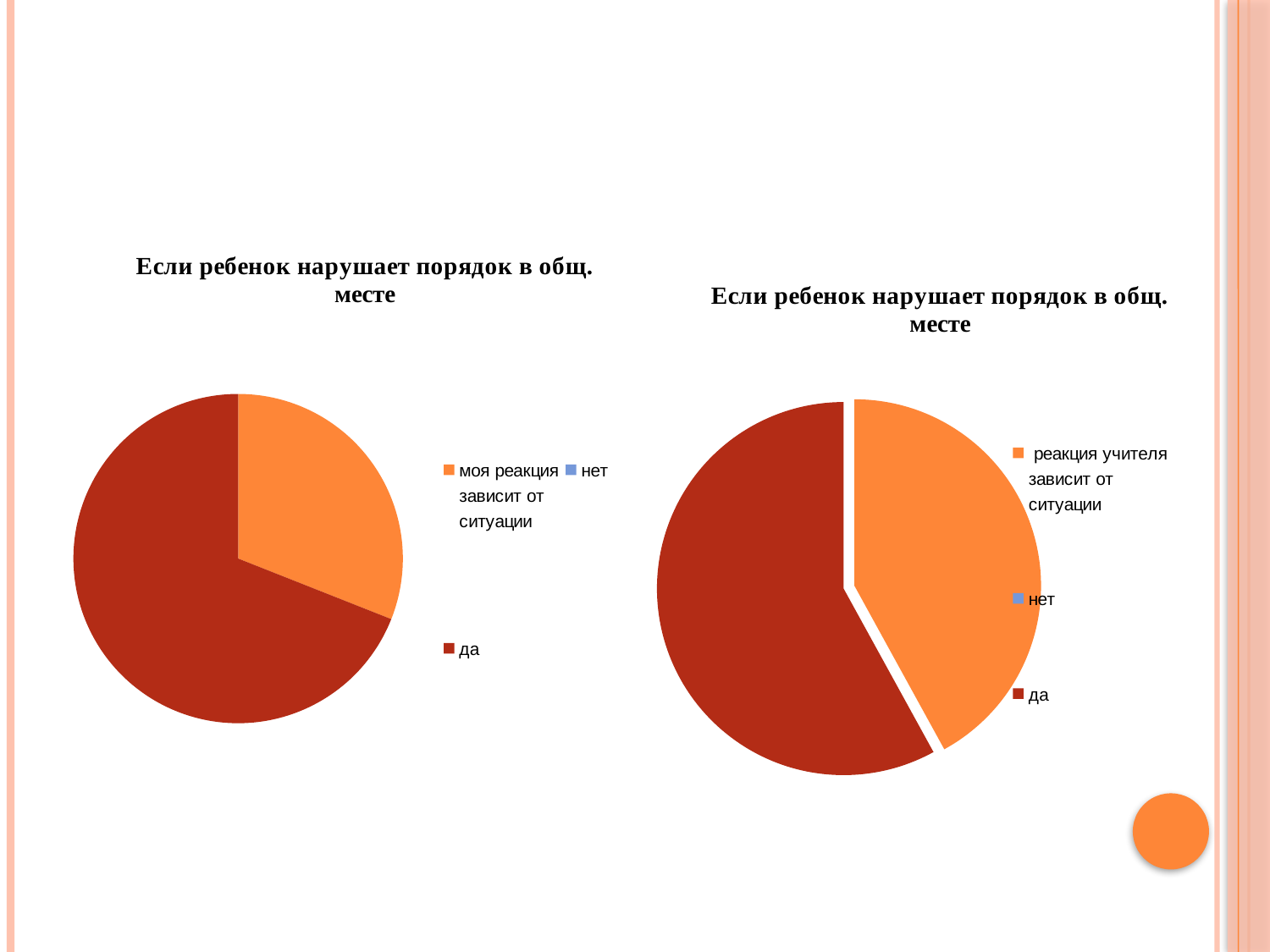

#

### Chart: Если ребенок нарушает порядок в общ. месте

| Category | Если класс не приведен в порядок |
|---|---|
| моя реакция зависит от ситуации   | 31.0 |
| нет | 0.0 |
| да | 69.0 |

### Chart: Если ребенок нарушает порядок в общ. месте

| Category | Если класс не приведен в порядок |
|---|---|
|  реакция учителя  зависит от ситуации   | 42.0 |
| нет | 0.0 |
| да | 58.0 |